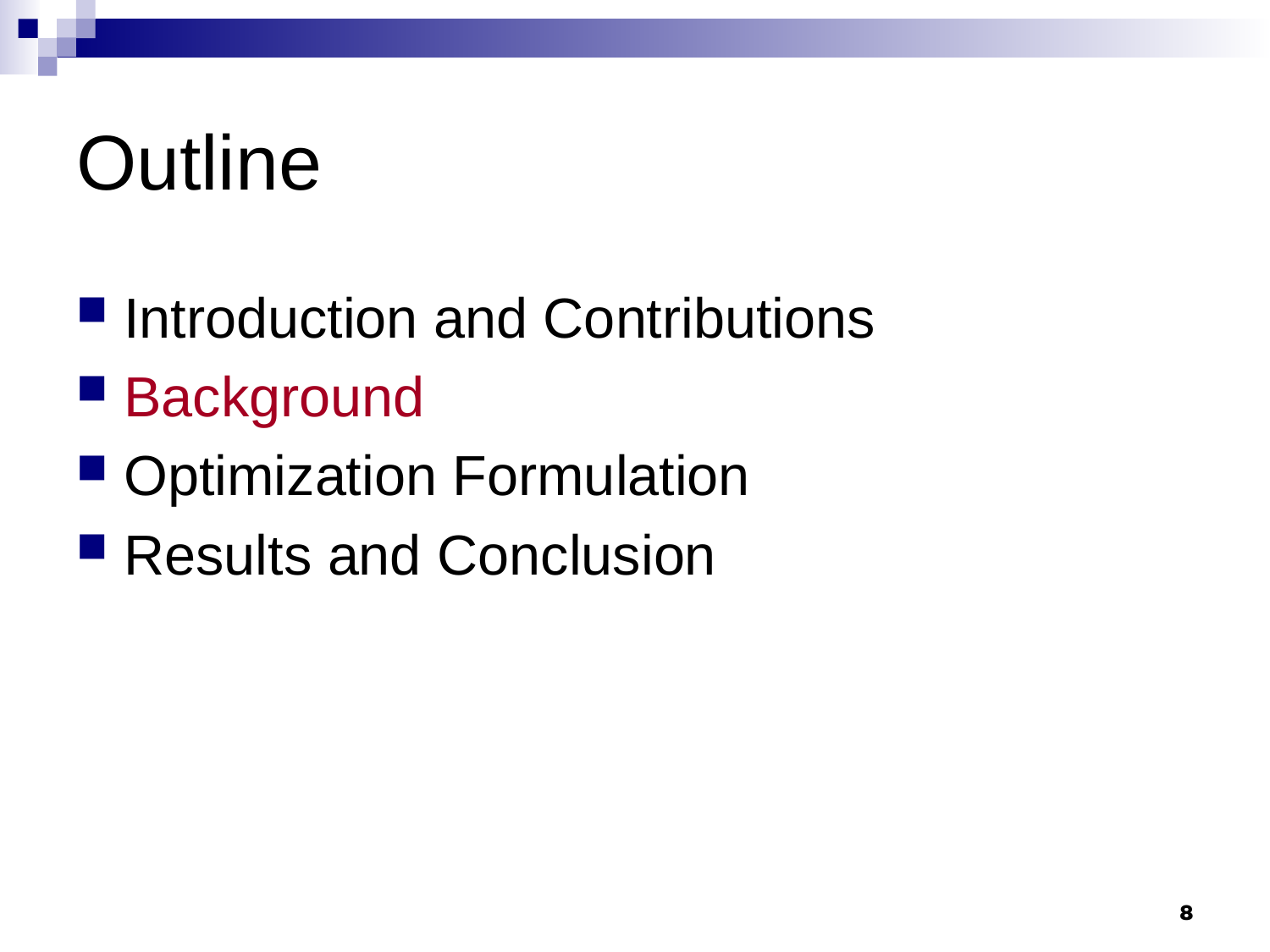

# Outline
Introduction and Contributions
Background
Optimization Formulation
Results and Conclusion
8